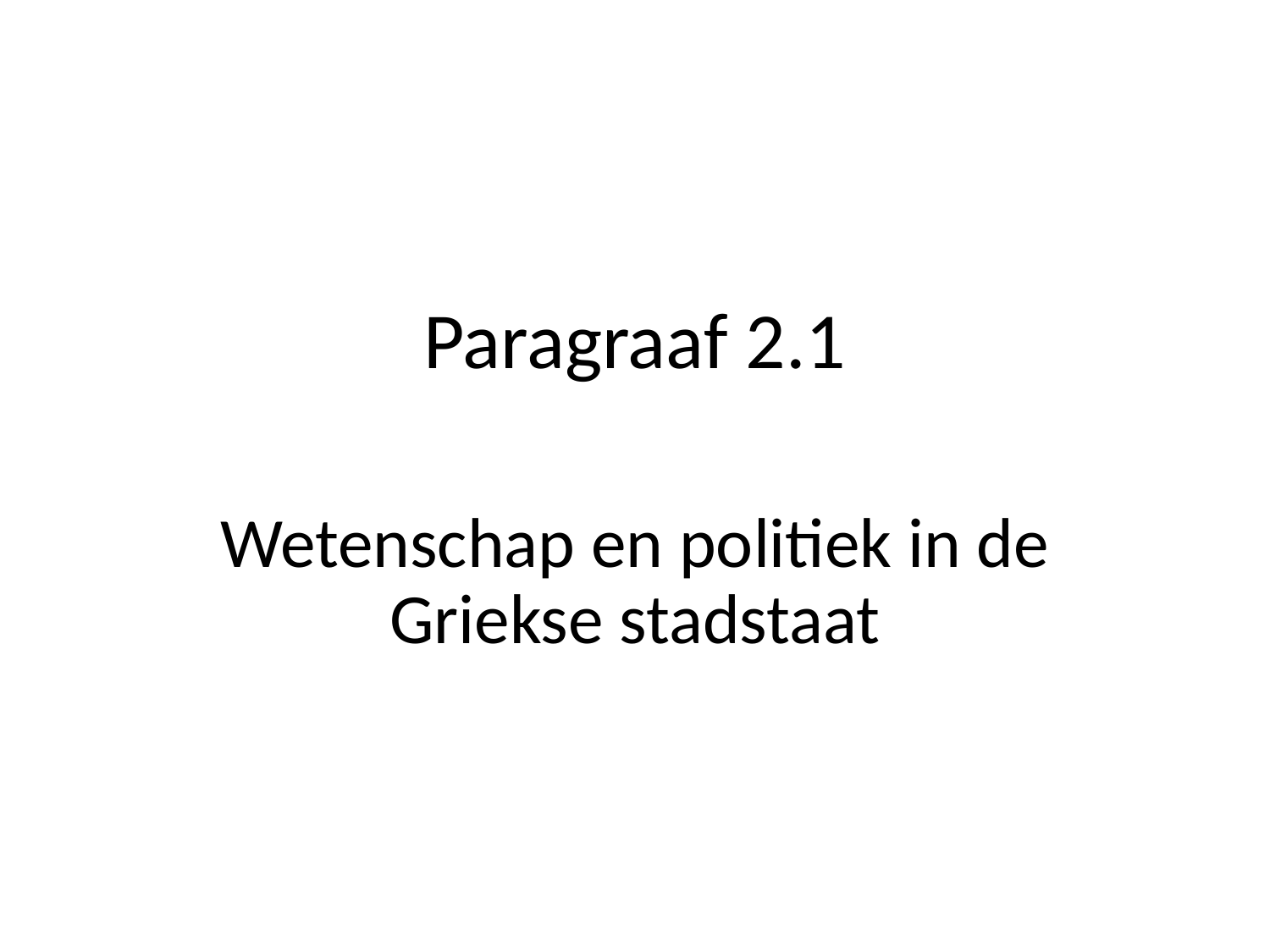

# Paragraaf 2.1
Wetenschap en politiek in de Griekse stadstaat